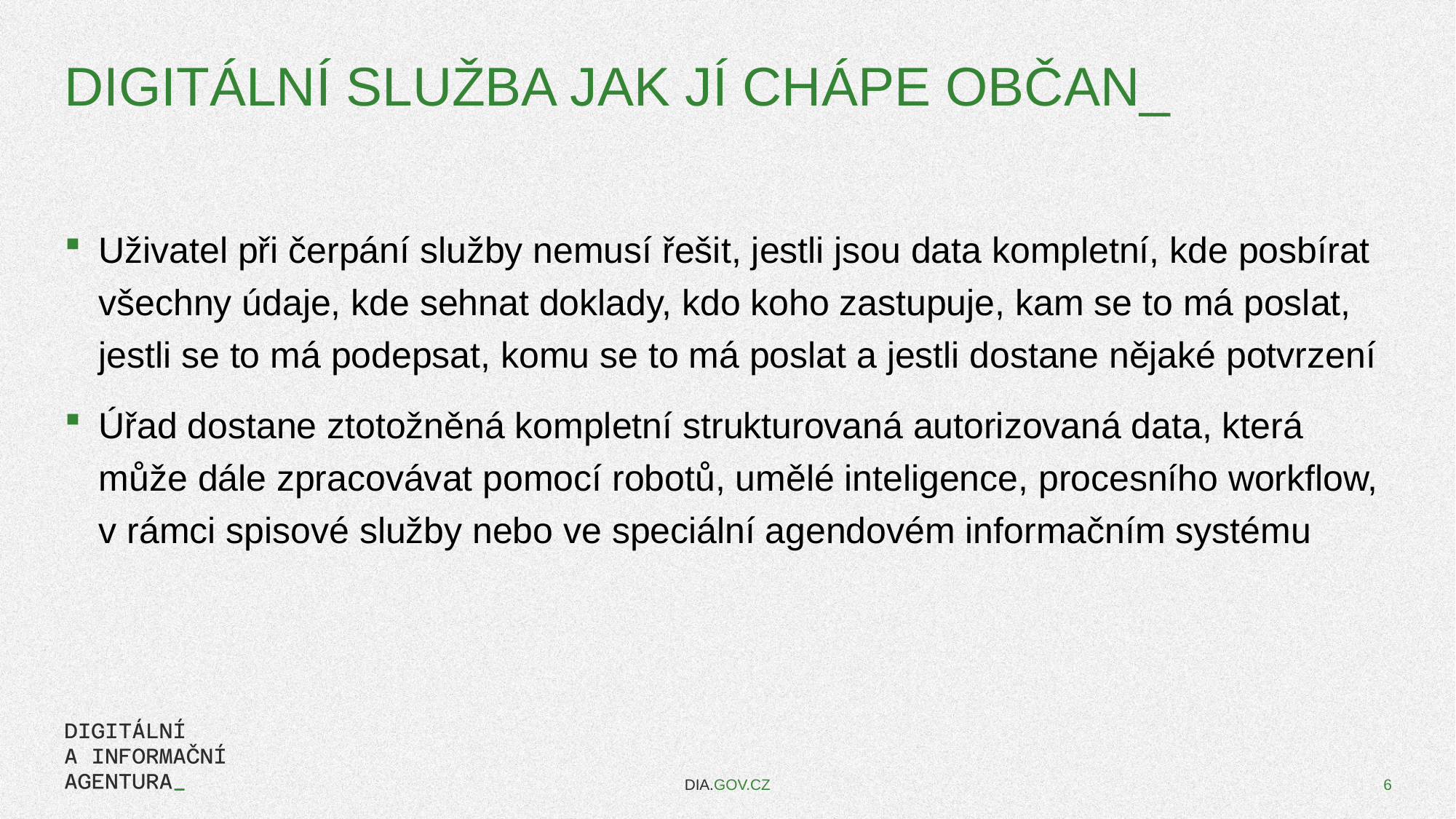

# Digitální služba Jak jí chápe občan_
Uživatel při čerpání služby nemusí řešit, jestli jsou data kompletní, kde posbírat všechny údaje, kde sehnat doklady, kdo koho zastupuje, kam se to má poslat, jestli se to má podepsat, komu se to má poslat a jestli dostane nějaké potvrzení
Úřad dostane ztotožněná kompletní strukturovaná autorizovaná data, která může dále zpracovávat pomocí robotů, umělé inteligence, procesního workflow, v rámci spisové služby nebo ve speciální agendovém informačním systému
DIA.GOV.CZ
6